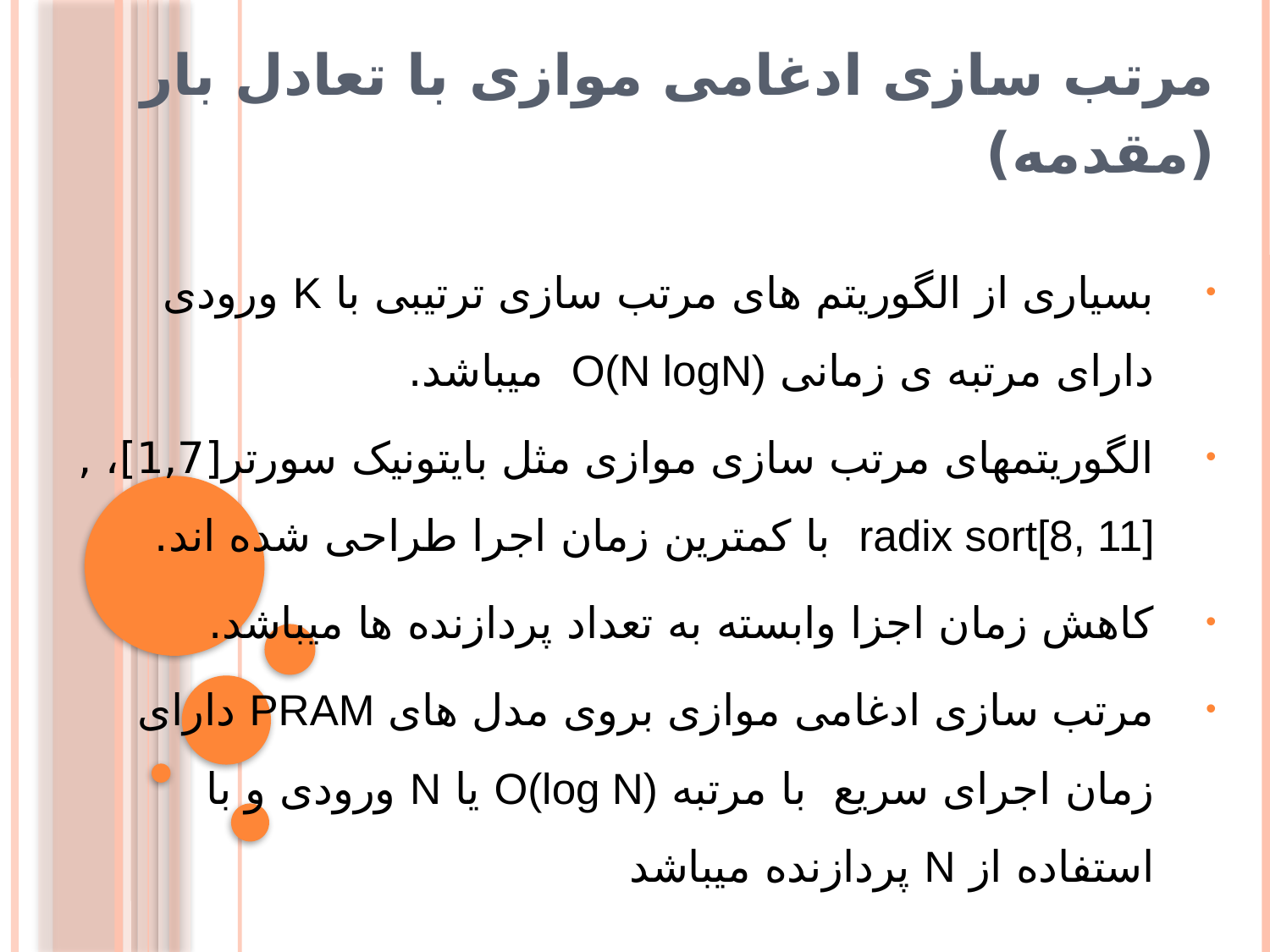

# مرتب سازی ادغامی موازی با تعادل بار (مقدمه)
بسیاری از الگوریتم های مرتب سازی ترتیبی با K ورودی دارای مرتبه ی زمانی O(N logN)  میباشد.
الگوریتمهای مرتب سازی موازی مثل بایتونیک سورتر[1,7]، , radix sort[8, 11]  با کمترین زمان اجرا طراحی شده اند.
کاهش زمان اجزا وابسته به تعداد پردازنده ها میباشد.
مرتب سازی ادغامی موازی بروی مدل های PRAM دارای زمان اجرای سریع  با مرتبه O(log N) یا N ورودی و با استفاده از N پردازنده میباشد